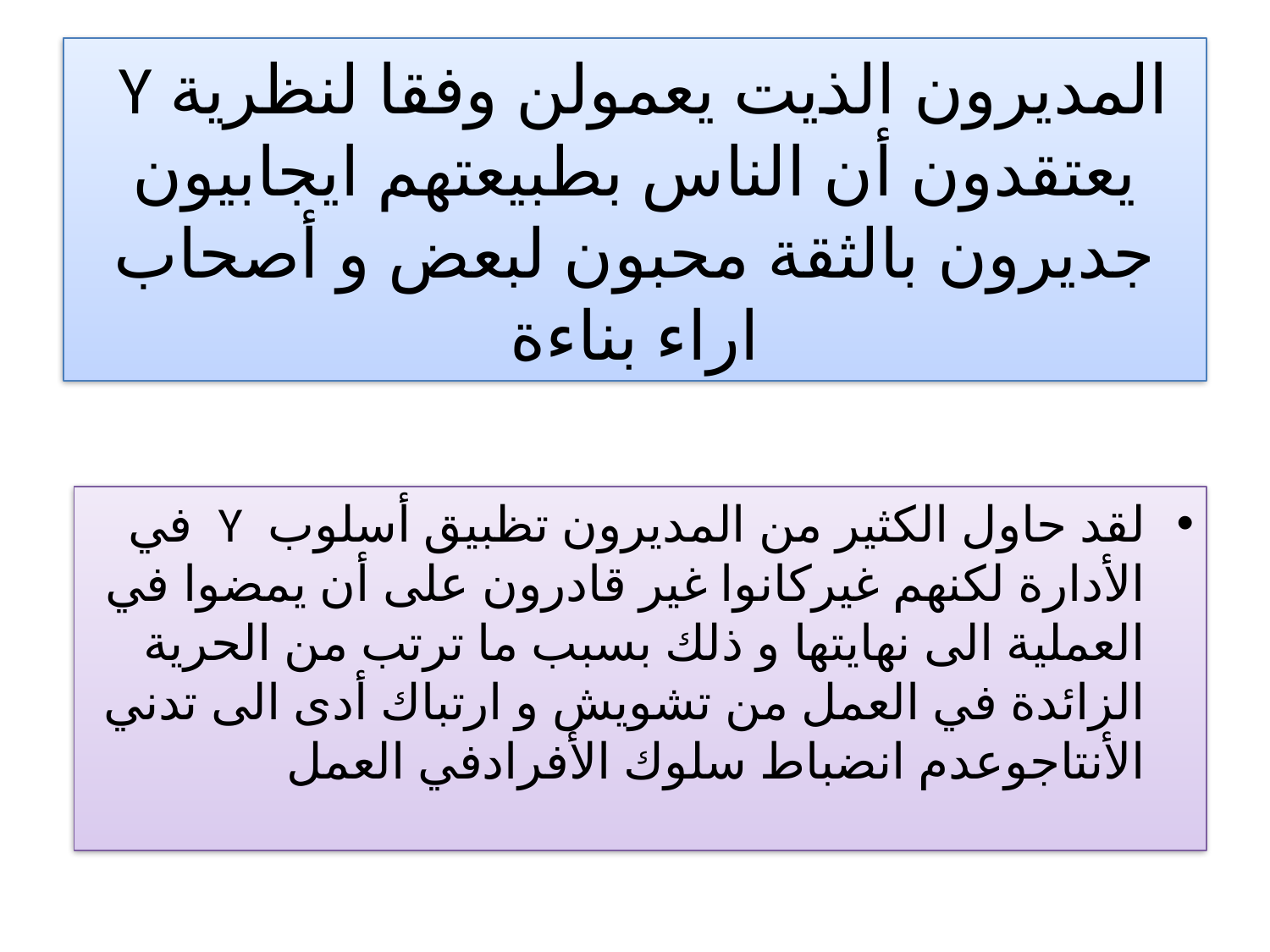

# المديرون الذيت يعمولن وفقا لنظرية Y  يعتقدون أن الناس بطبيعتهم ايجابيون جديرون بالثقة محبون لبعض و أصحاب اراء بناءة
لقد حاول الكثير من المديرون تظبيق أسلوب  Y  في الأدارة لكنهم غيركانوا غير قادرون على أن يمضوا في العملية الى نهايتها و ذلك بسبب ما ترتب من الحرية الزائدة في العمل من تشويش و ارتباك أدى الى تدني الأنتاجوعدم انضباط سلوك الأفرادفي العمل